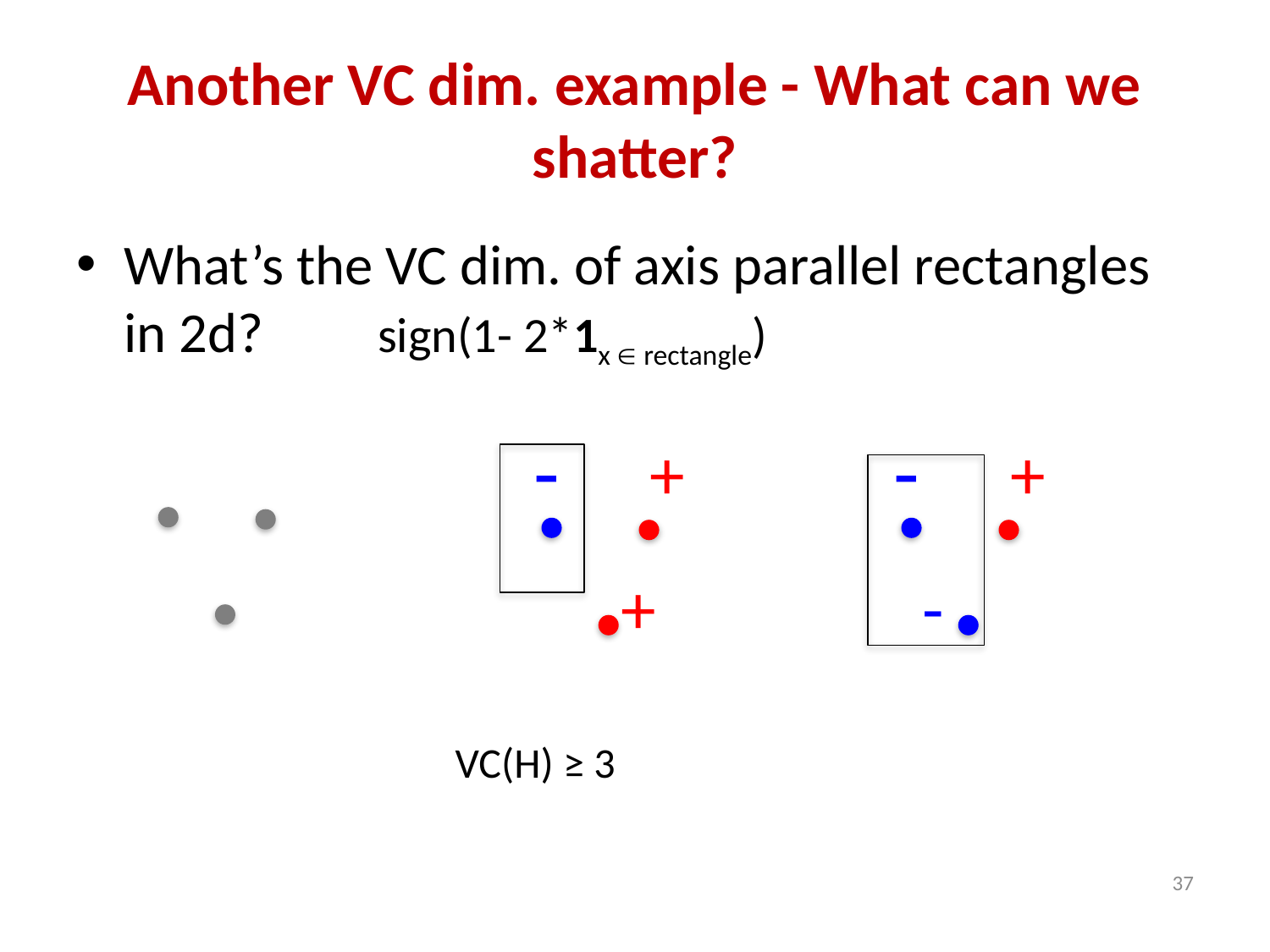

# Another VC dim. example - What can we shatter?
What’s the VC dim. of axis parallel rectangles in 2d? 	sign(1- 2*1x ∈ rectangle)
-
+

+

-
+

-

VC(H) ≥ 3
37